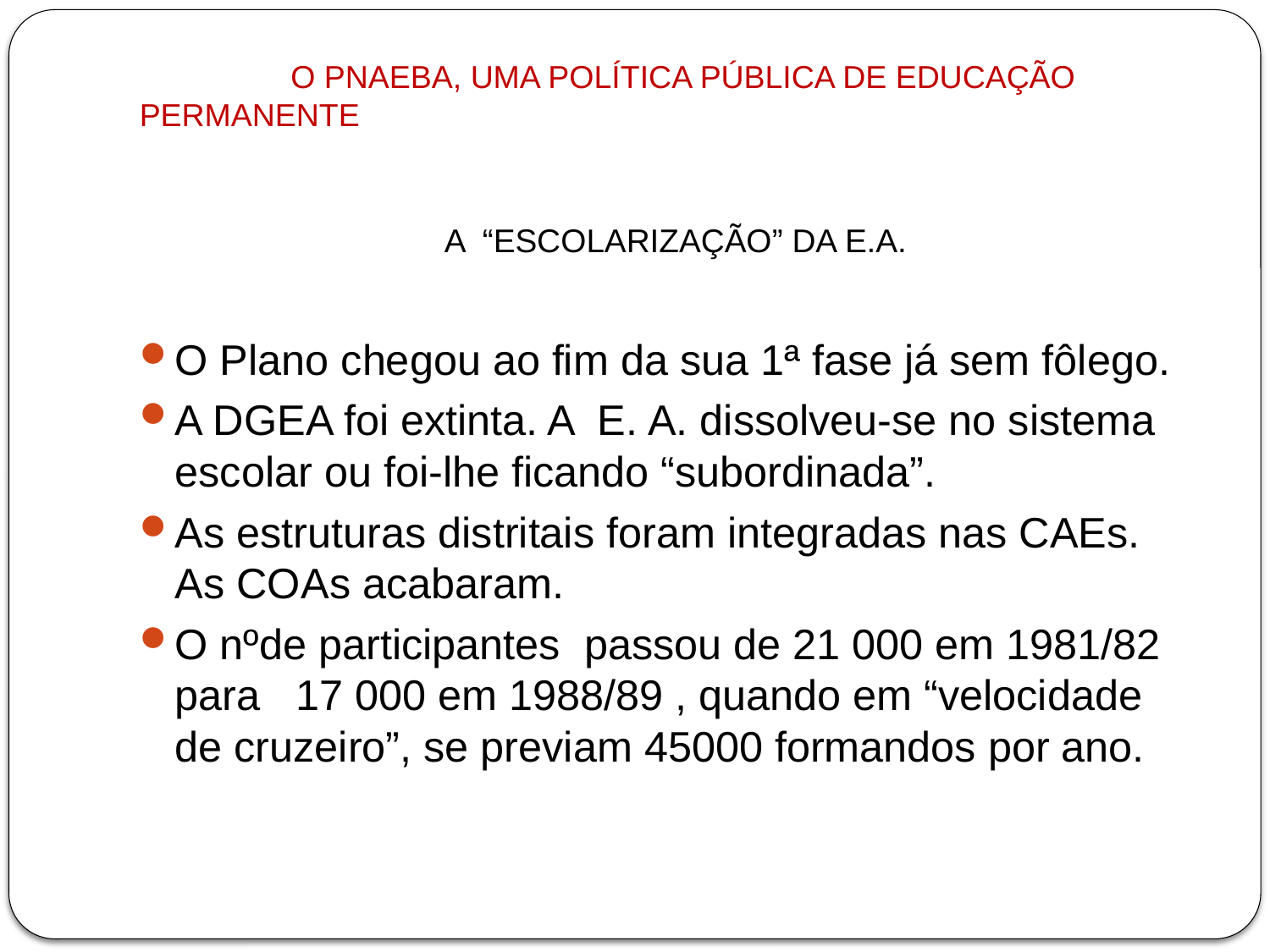

# O PNAEBA, UMA POLÍTICA PÚBLICA DE EDUCAÇÃO PERMANENTE
                        A  “ESCOLARIZAÇÃO” DA E.A.

O Plano chegou ao fim da sua 1ª fase já sem fôlego.
A DGEA foi extinta. A  E. A. dissolveu-se no sistema escolar ou foi-lhe ficando “subordinada”.
As estruturas distritais foram integradas nas CAEs.  As COAs acabaram.
O nºde participantes  passou de 21 000 em 1981/82 para   17 000 em 1988/89 , quando em “velocidade de cruzeiro”, se previam 45000 formandos por ano.